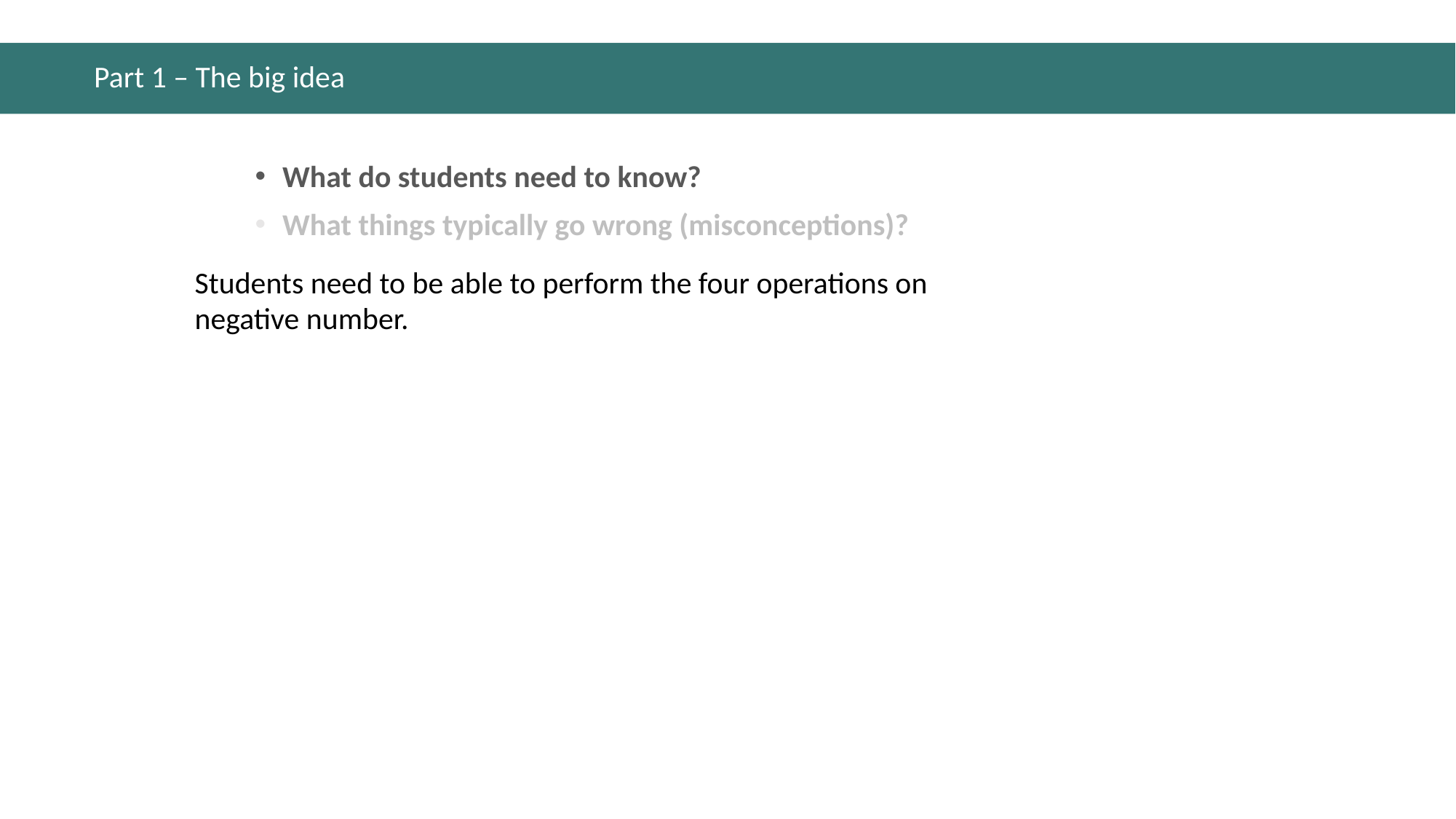

# Part 1 – The big idea
What do students need to know?
What things typically go wrong (misconceptions)?
Students need to be able to perform the four operations on negative number.